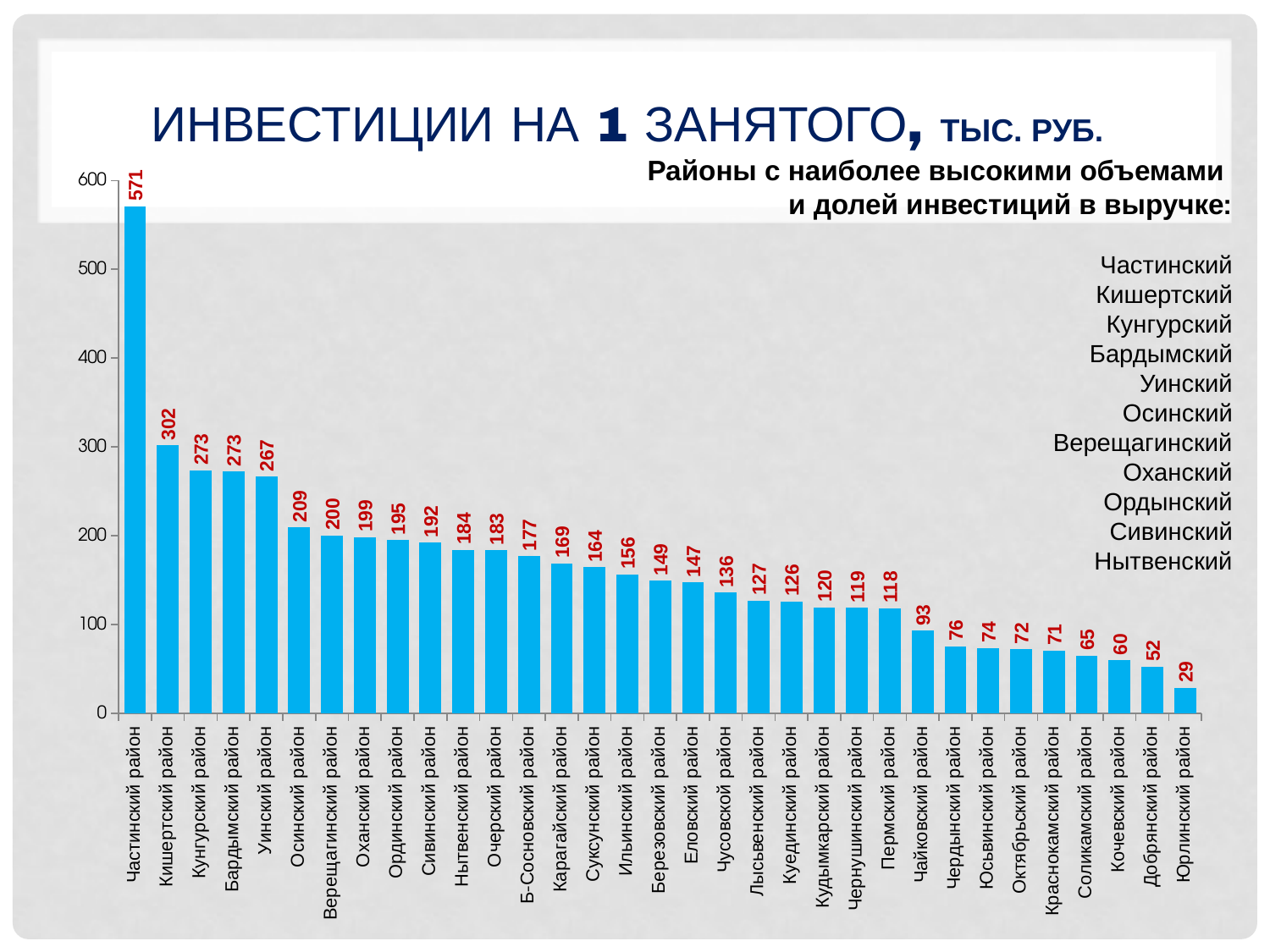

# Инвестиции на 1 занятого, тыс. Руб.
Районы с наиболее высокими объемами
и долей инвестиций в выручке:

Частинский
Кишертский
Кунгурский
Бардымский
Уинский
Осинский
Верещагинский
Оханский
Ордынский
Сивинский
Нытвенский

### Chart

| Category |  |
|---|---|
| Частинский район | 570.8438395415474 |
| Кишертский район | 301.72786885245904 |
| Кунгурский район | 273.4470383275261 |
| Бардымский район | 272.52287581699346 |
| Уинский район | 266.5528455284554 |
| Осинский район | 209.30812324929974 |
| Верещагинский район | 200.45663265306123 |
| Оханский район | 198.514450867052 |
| Ординский район | 195.31299212598427 |
| Сивинский район | 192.2279484638256 |
| Нытвенский район | 183.86526315789476 |
| Очерский район | 183.4010989010989 |
| Б-Сосновский район | 177.03984819734345 |
| Карагайский район | 168.9539249146758 |
| Суксунский район | 164.34063745019924 |
| Ильинский район | 156.29292929292933 |
| Березовский район | 149.30086580086578 |
| Еловский район | 147.2851239669421 |
| Чусовской район | 135.73667711598745 |
| Лысьвенский район | 127.09554140127389 |
| Куединский район | 126.02967525195967 |
| Кудымкарский район | 119.52711223203025 |
| Чернушинский район | 118.62397372742198 |
| Пермский район | 118.24716006884684 |
| Чайковский район | 92.8534722222222 |
| Чердынский район | 75.5609756097561 |
| Юсьвинский район | 73.64880952380952 |
| Октябрьский район | 71.90734824281151 |
| Краснокамский район | 70.60880829015541 |
| Соликамский район | 65.04938271604937 |
| Кочевский район | 59.571428571428555 |
| Добрянский район | 52.4 |
| Юрлинский район | 28.793103448275858 |